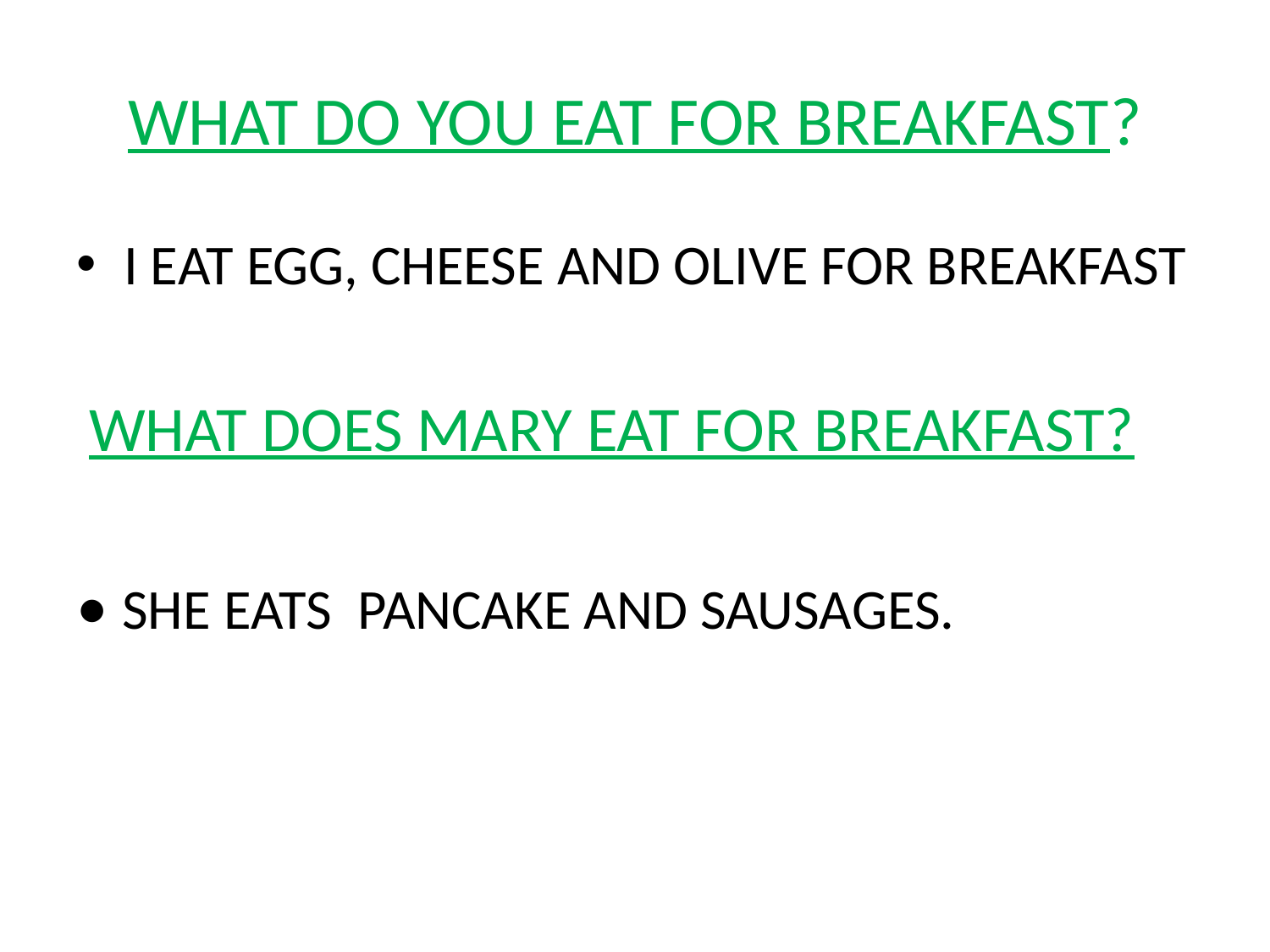

# WHAT DO YOU EAT FOR BREAKFAST?
I EAT EGG, CHEESE AND OLIVE FOR BREAKFAST

 WHAT DOES MARY EAT FOR BREAKFAST?

• SHE EATS  PANCAKE AND SAUSAGES.